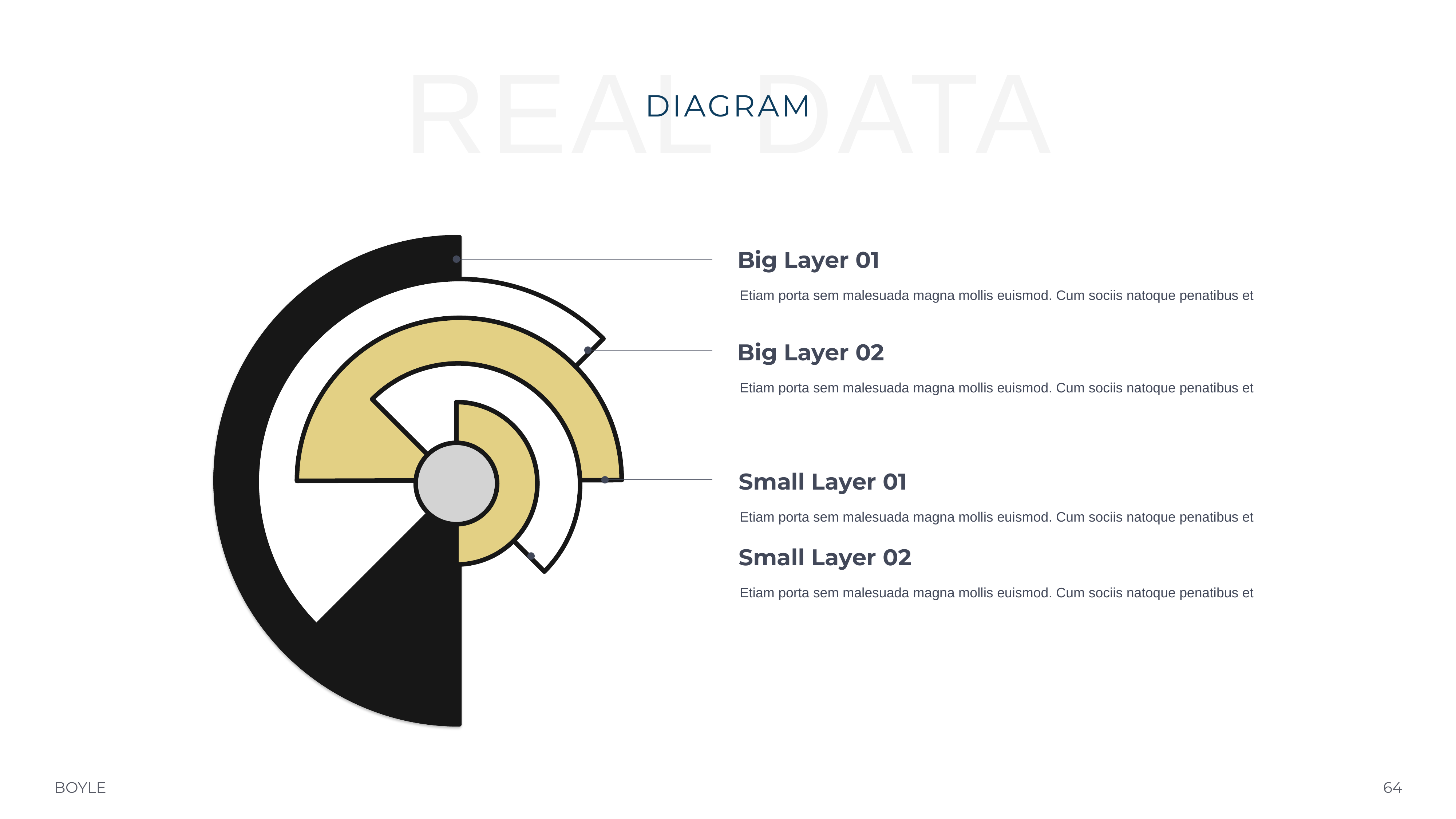

REAL DATA
DIAGRAM

Big Layer 01

Etiam porta sem malesuada magna mollis euismod. Cum sociis natoque penatibus et

Big Layer 02

Etiam porta sem malesuada magna mollis euismod. Cum sociis natoque penatibus et

Small Layer 01
Etiam porta sem malesuada magna mollis euismod. Cum sociis natoque penatibus et
Small Layer 02
Etiam porta sem malesuada magna mollis euismod. Cum sociis natoque penatibus et
BOYLE
64